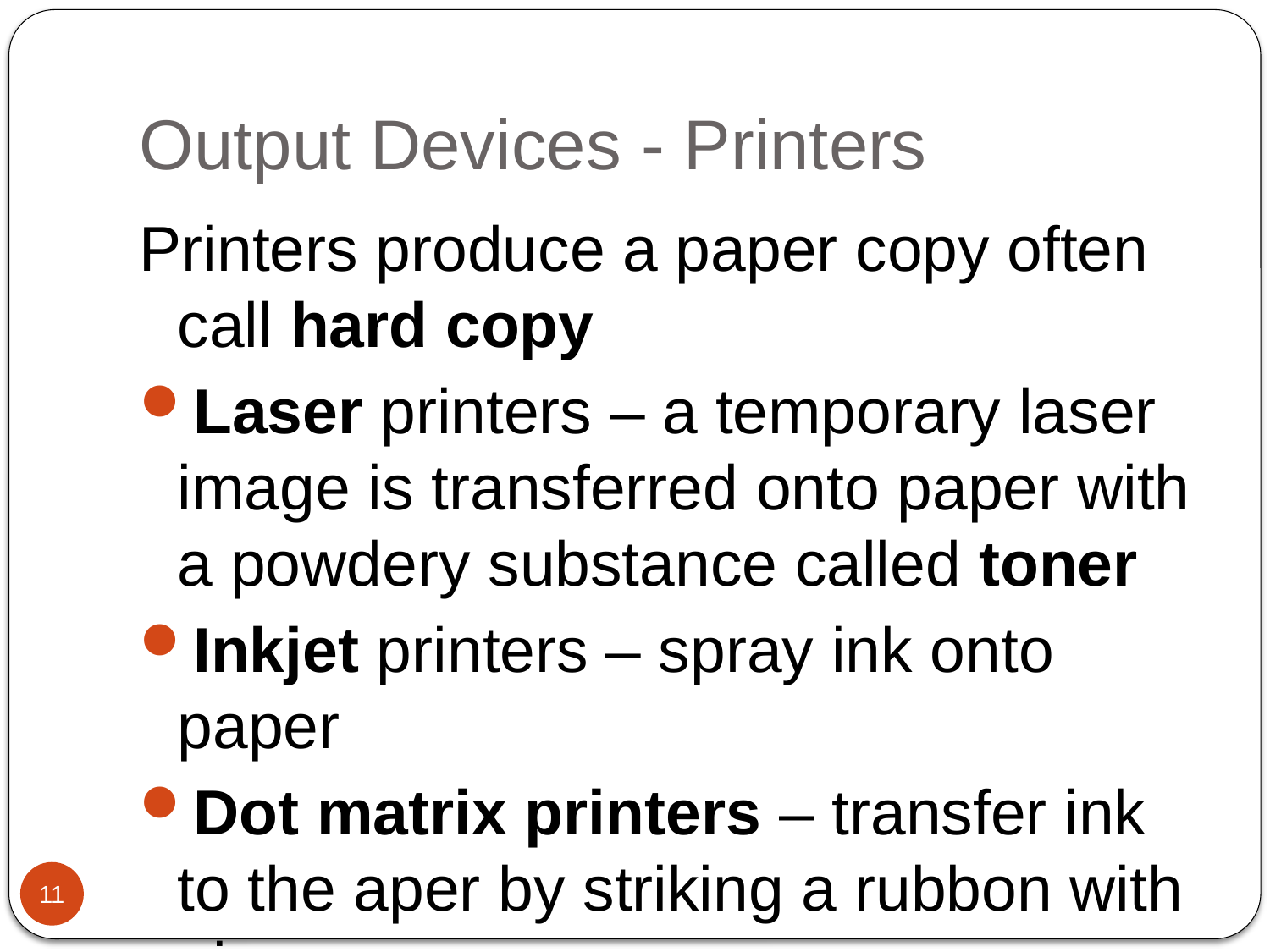

# Output Devices - Printers
Printers produce a paper copy often call hard copy
Laser printers – a temporary laser image is transferred onto paper with a powdery substance called toner
Inkjet printers – spray ink onto paper
Dot matrix printers – transfer ink to the aper by striking a rubbon with pins.
11